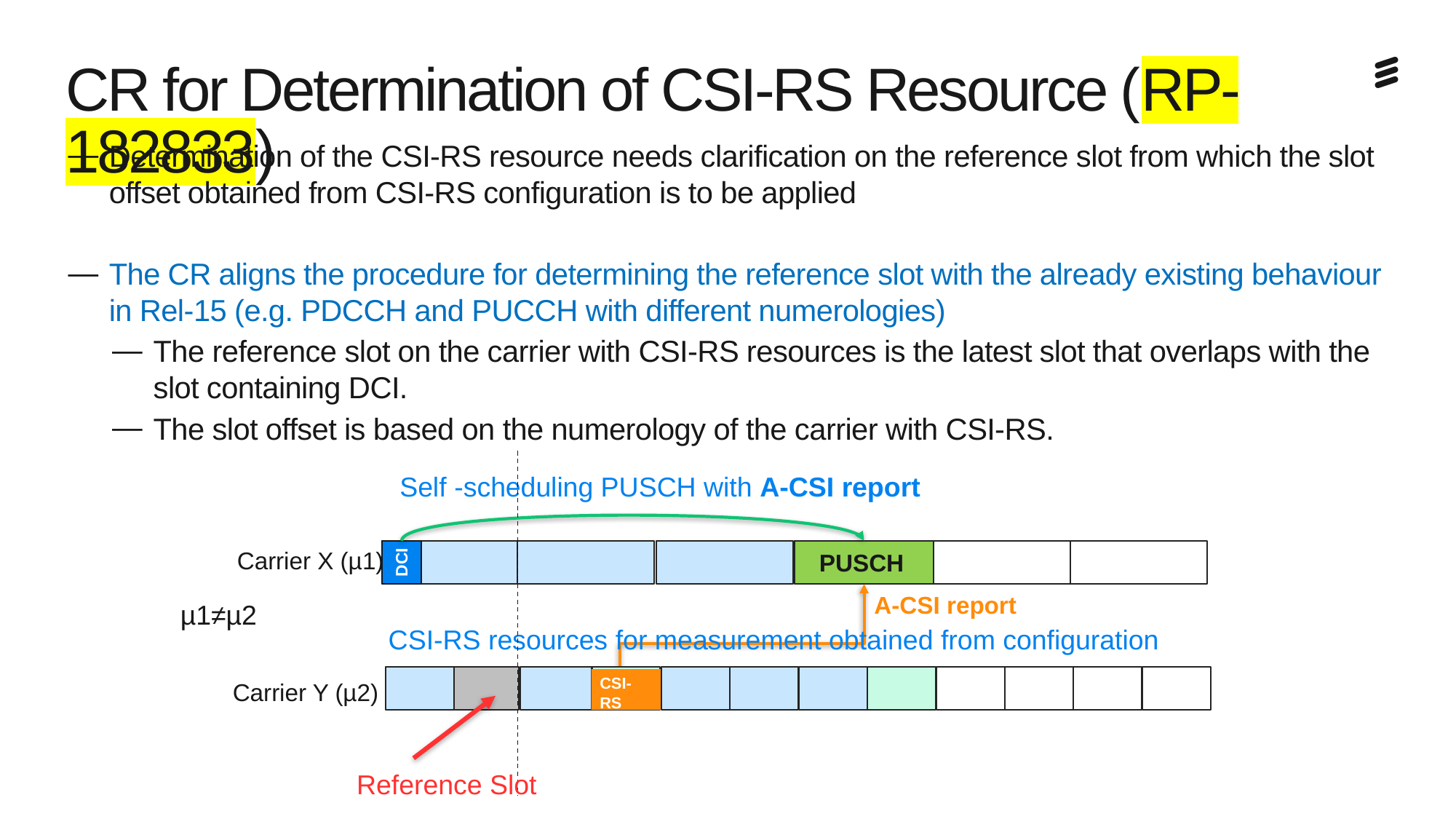

# CR for Determination of CSI-RS Resource (RP-182833)
Determination of the CSI-RS resource needs clarification on the reference slot from which the slot offset obtained from CSI-RS configuration is to be applied

The CR aligns the procedure for determining the reference slot with the already existing behaviour in Rel-15 (e.g. PDCCH and PUCCH with different numerologies)
The reference slot on the carrier with CSI-RS resources is the latest slot that overlaps with the slot containing DCI.
The slot offset is based on the numerology of the carrier with CSI-RS.

Self -scheduling PUSCH with A-CSI report

UL

DCI
PUSCH
Carrier X (µ1)
A-CSI report
µ1≠µ2

CSI-RS resources for measurement obtained from configuration

CSI-RS
Carrier Y (µ2)
           Reference Slot